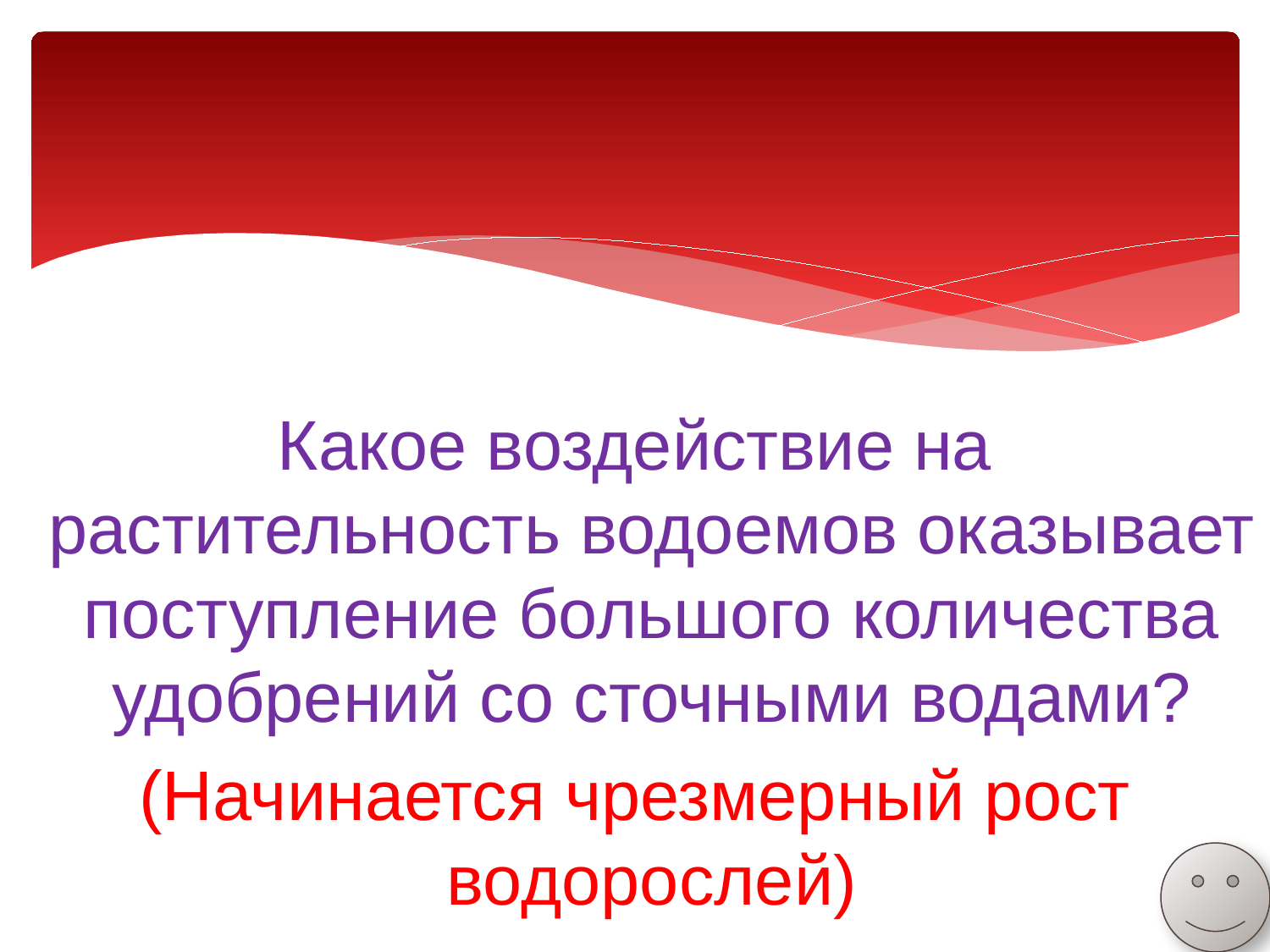

Какое воздействие на растительность водоемов оказывает поступление большого количества удобрений со сточными водами?
(Начинается чрезмерный рост водорослей)
#